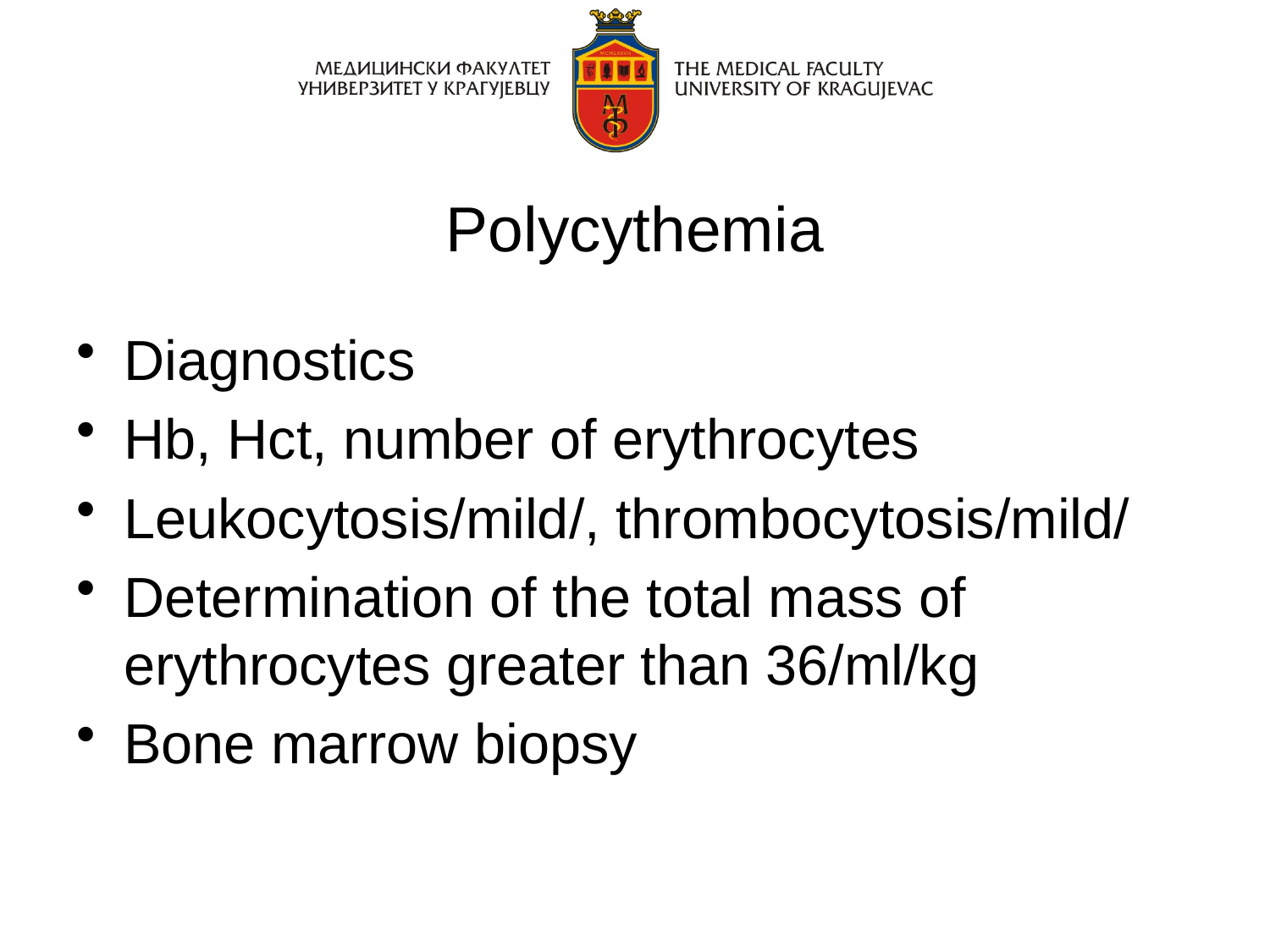

# Polycythemia
Diagnostics
Hb, Hct, number of erythrocytes
Leukocytosis/mild/, thrombocytosis/mild/
Determination of the total mass of erythrocytes greater than 36/ml/kg
Bone marrow biopsy